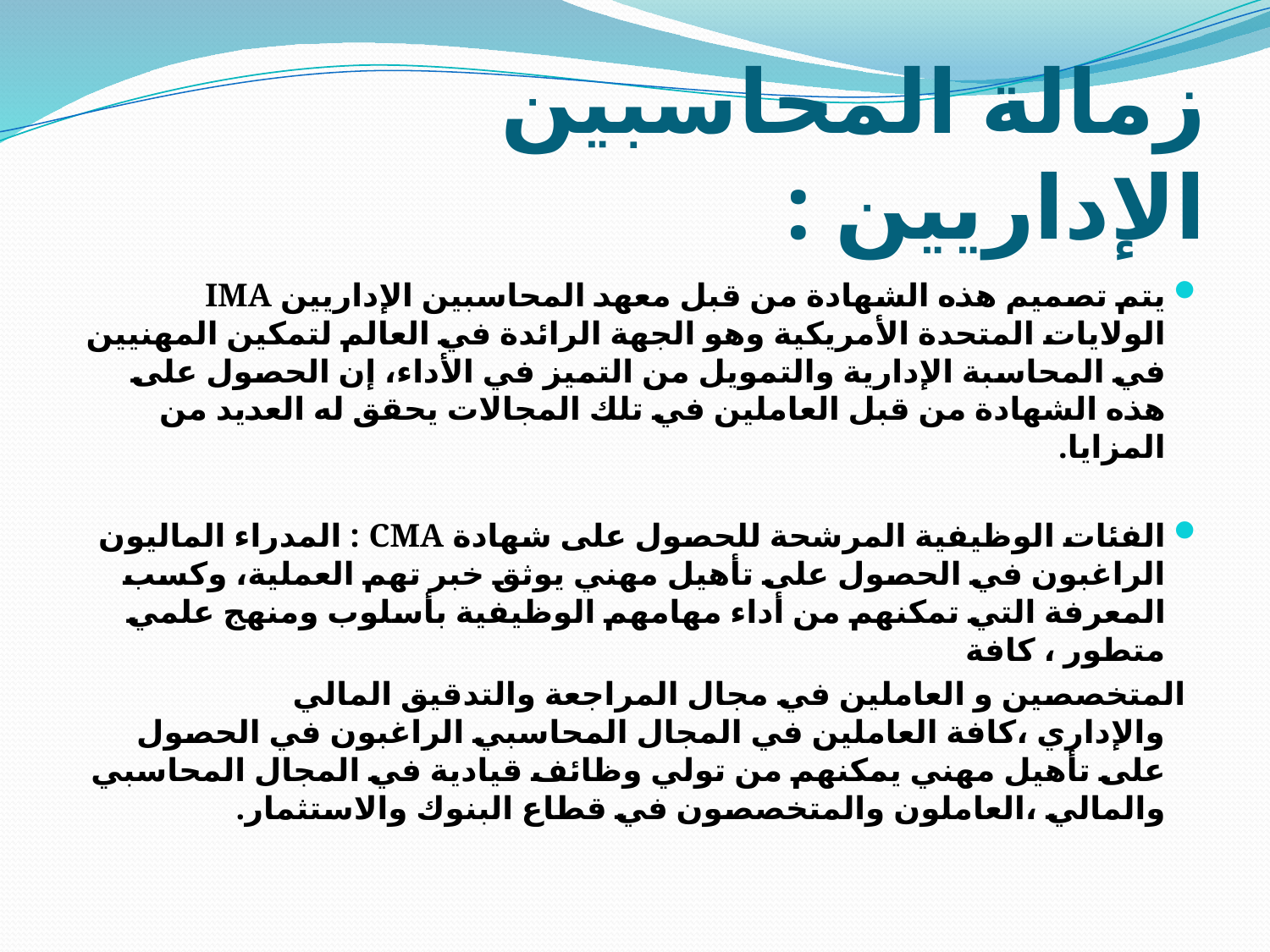

# زمالة المحاسبين الإداريين :
يتم تصميم هذه الشهادة من قبل معهد المحاسبين الإداريين IMA الولايات المتحدة الأمريكية وهو الجهة الرائدة في العالم لتمكين المهنيين في المحاسبة الإدارية والتمويل من التميز في الأداء، إن الحصول على هذه الشهادة من قبل العاملين في تلك المجالات يحقق له العديد من المزايا.

الفئات الوظيفية المرشحة للحصول على شهادة CMA : المدراء الماليون الراغبون في الحصول على تأهيل مهني يوثق خبر تهم العملية، وكسب المعرفة التي تمكنهم من أداء مهامهم الوظيفية بأسلوب ومنهج علمي متطور ، كافة
 المتخصصين و العاملين في مجال المراجعة والتدقيق المالي والإداري ،كافة العاملين في المجال المحاسبي الراغبون في الحصول على تأهيل مهني يمكنهم من تولي وظائف قيادية في المجال المحاسبي والمالي ،العاملون والمتخصصون في قطاع البنوك والاستثمار.